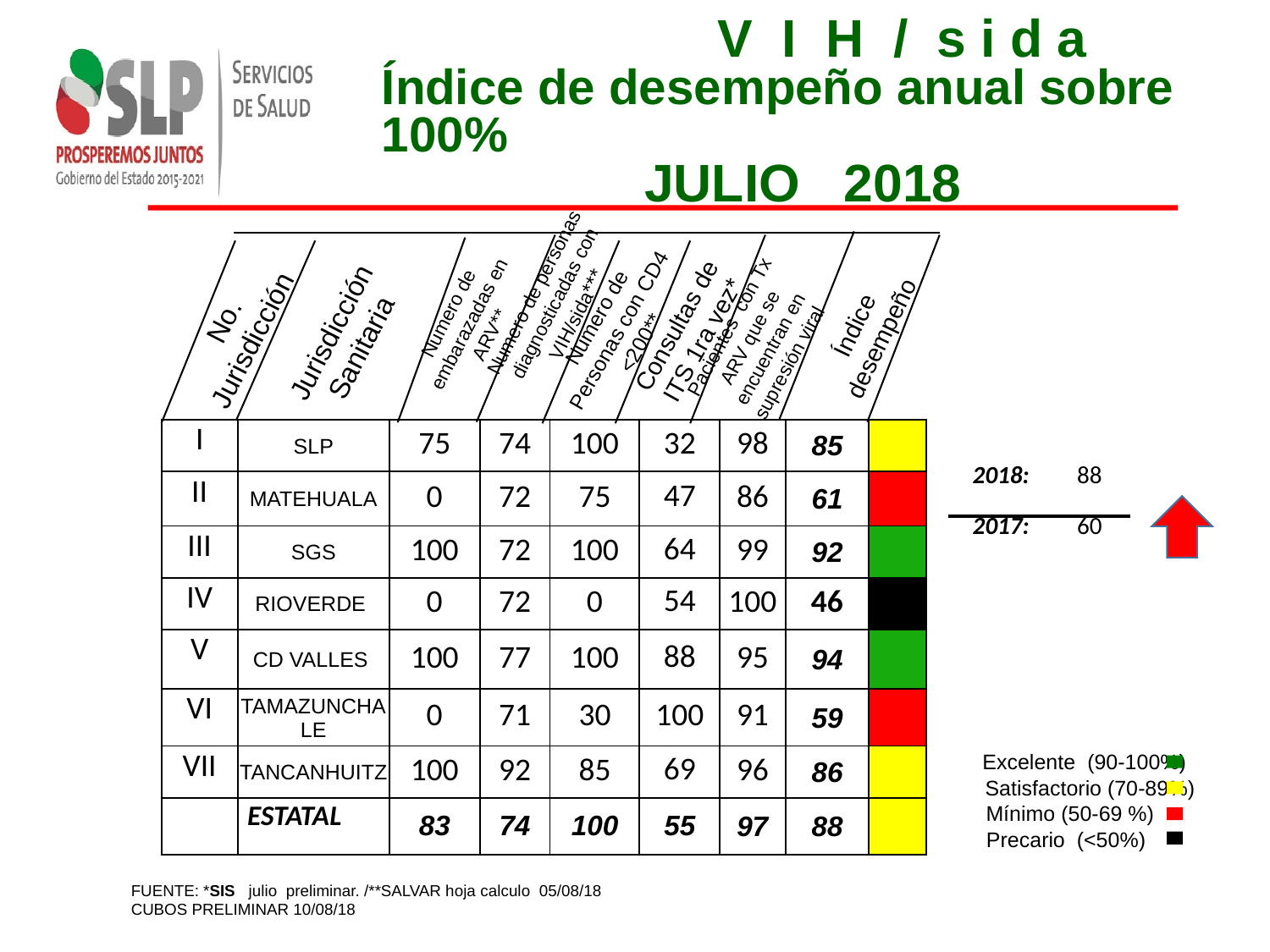

V  I  H  /  s i d a
Índice de desempeño anual sobre 100%
JULIO   2018
Numero de personas diagnosticadas con VIH/sida***
Numero de embarazadas en ARV**
Numero de Personas con CD4 <200**
Pacientes  con Tx ARV que se encuentran en supresión viral
 No. Jurisdicción
Índice desempeño
Consultas de ITS 1ra vez*
Jurisdicción Sanitaria
| I | SLP | 75 | 74 | 100 | 32 | 98 | 85 |  |
| --- | --- | --- | --- | --- | --- | --- | --- | --- |
| II | MATEHUALA | 0 | 72 | 75 | 47 | 86 | 61 |  |
| III | SGS | 100 | 72 | 100 | 64 | 99 | 92 |  |
| IV | RIOVERDE | 0 | 72 | 0 | 54 | 100 | 46 |  |
| V | CD VALLES | 100 | 77 | 100 | 88 | 95 | 94 |  |
| VI | TAMAZUNCHALE | 0 | 71 | 30 | 100 | 91 | 59 |  |
| VII | TANCANHUITZ | 100 | 92 | 85 | 69 | 96 | 86 |  |
|  | ESTATAL | 83 | 74 | 100 | 55 | 97 | 88 |  |
| 2018: | 88 |
| --- | --- |
| 2017: | 60 |

Excelente  (90-100%)

Satisfactorio (70-89%)

Mínimo (50-69 %)

Precario  (<50%)

FUENTE: *SIS   julio  preliminar. /**SALVAR hoja calculo  05/08/18
CUBOS PRELIMINAR 10/08/18